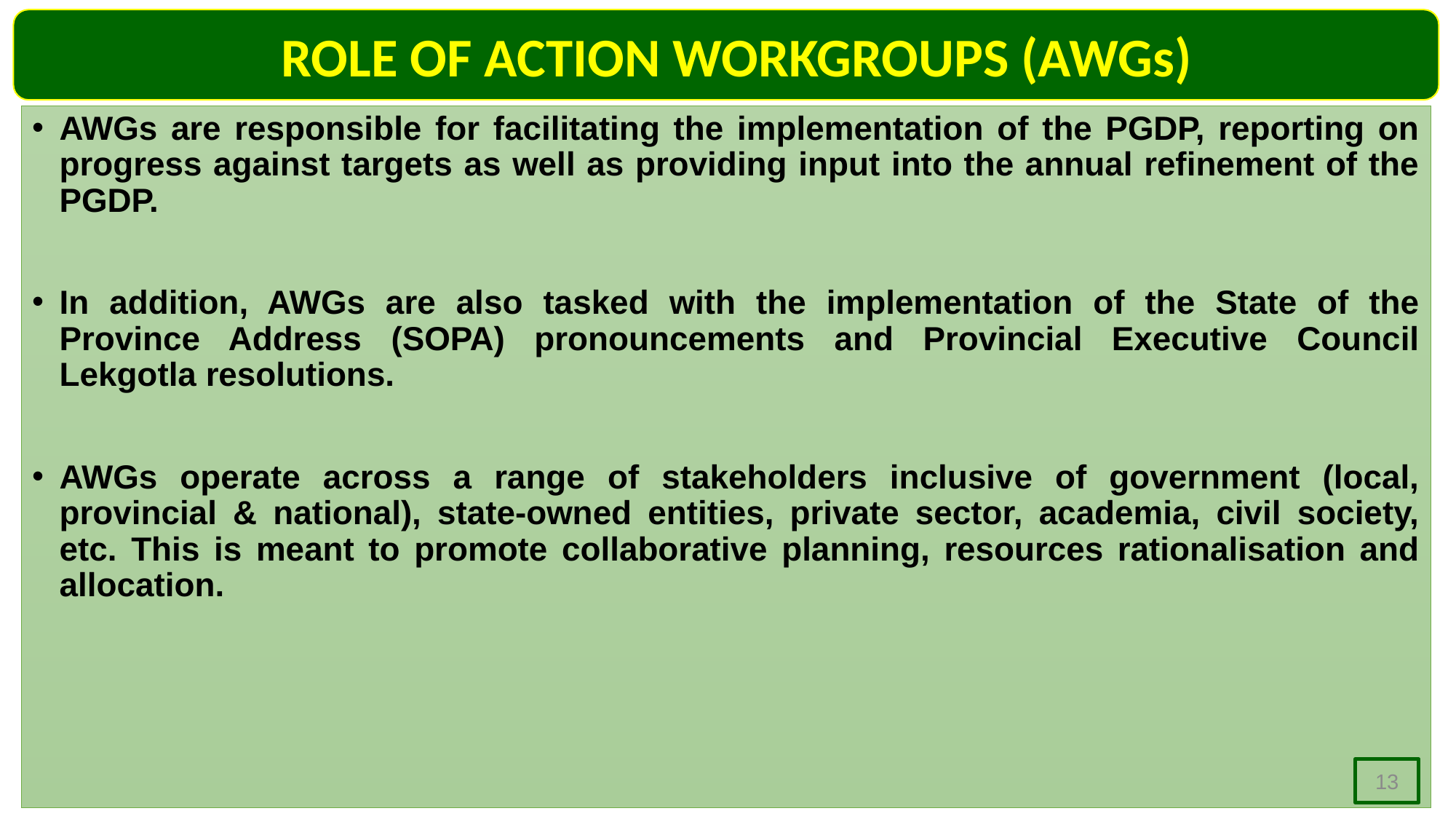

ROLE OF ACTION WORKGROUPS (AWGs)
AWGs are responsible for facilitating the implementation of the PGDP, reporting on progress against targets as well as providing input into the annual refinement of the PGDP.

In addition, AWGs are also tasked with the implementation of the State of the Province Address (SOPA) pronouncements and Provincial Executive Council Lekgotla resolutions.

AWGs operate across a range of stakeholders inclusive of government (local, provincial & national), state-owned entities, private sector, academia, civil society, etc. This is meant to promote collaborative planning, resources rationalisation and allocation.

13